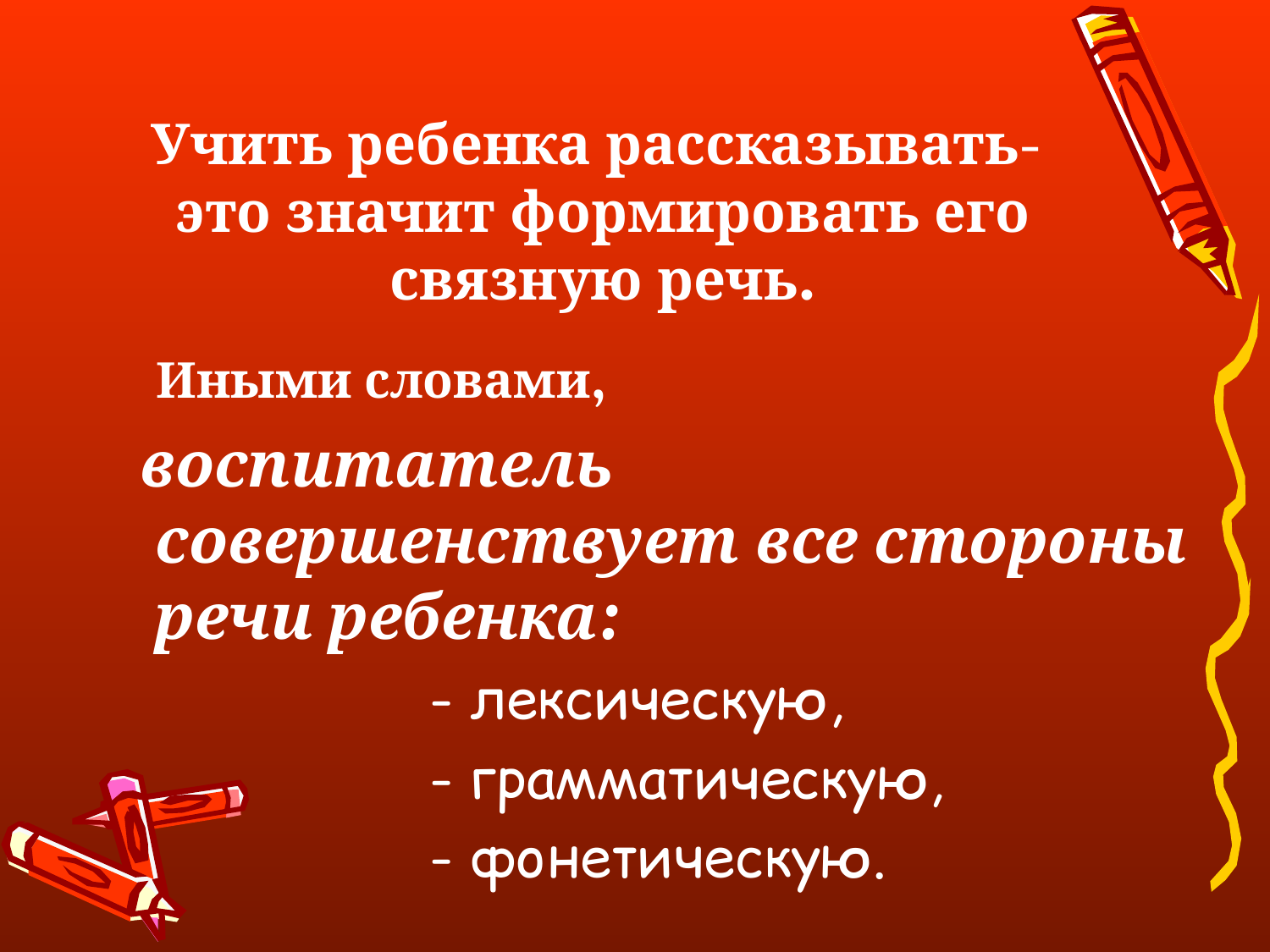

# Учить ребенка рассказывать- это значит формировать его связную речь.
   Иными словами,
  воспитатель совершенствует все стороны речи ребенка:
                   - лексическую,
                   - грамматическую,
                   - фонетическую.